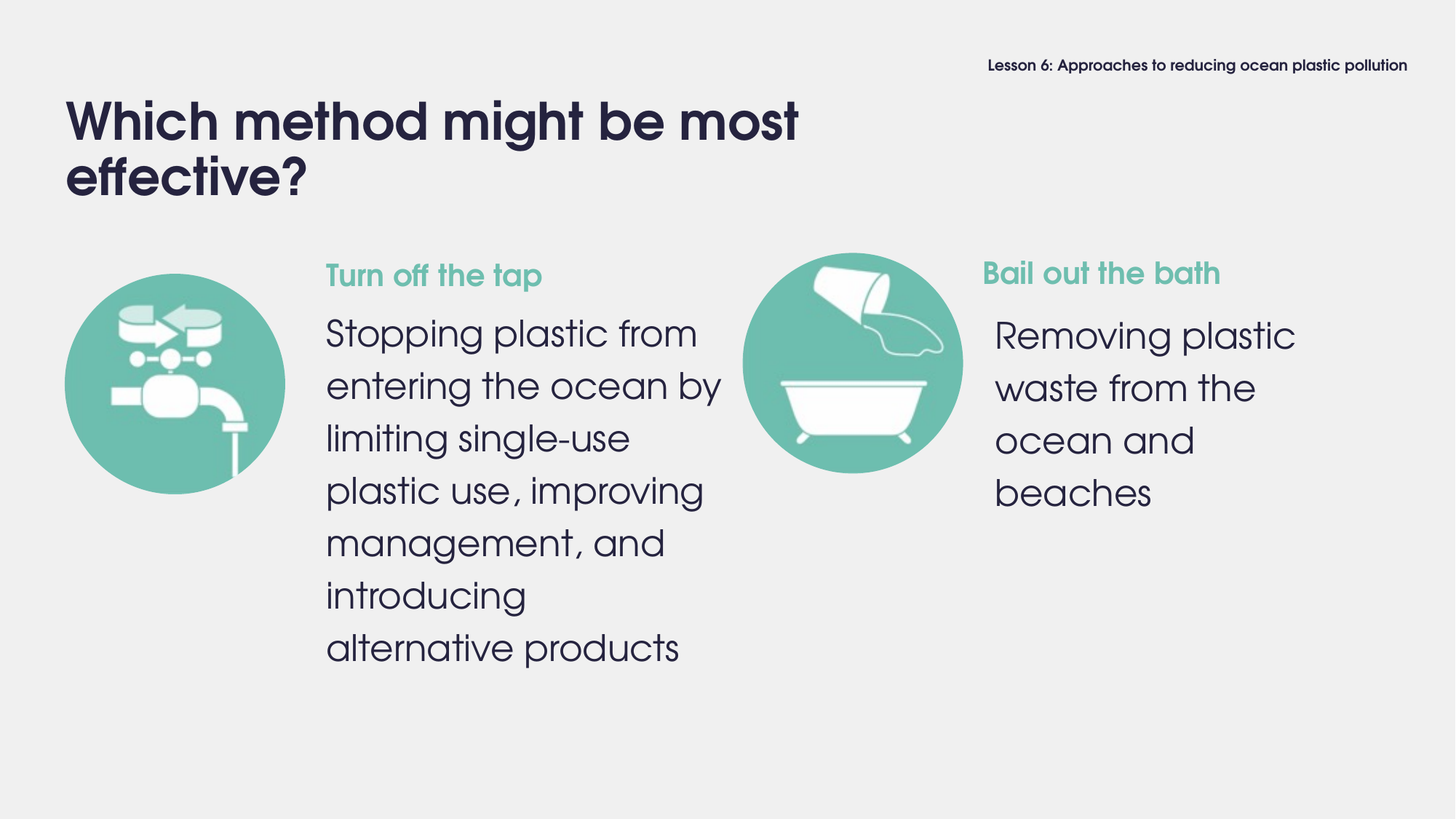

# Lesson 6: Approaches to reducing ocean plastic pollution
Which method might be most effective?
Bail out the bath

Turn off the tap

Stopping plastic from entering the ocean by limiting single-use plastic use, improving management, and introducing alternative products
Removing plastic waste from the ocean and beaches